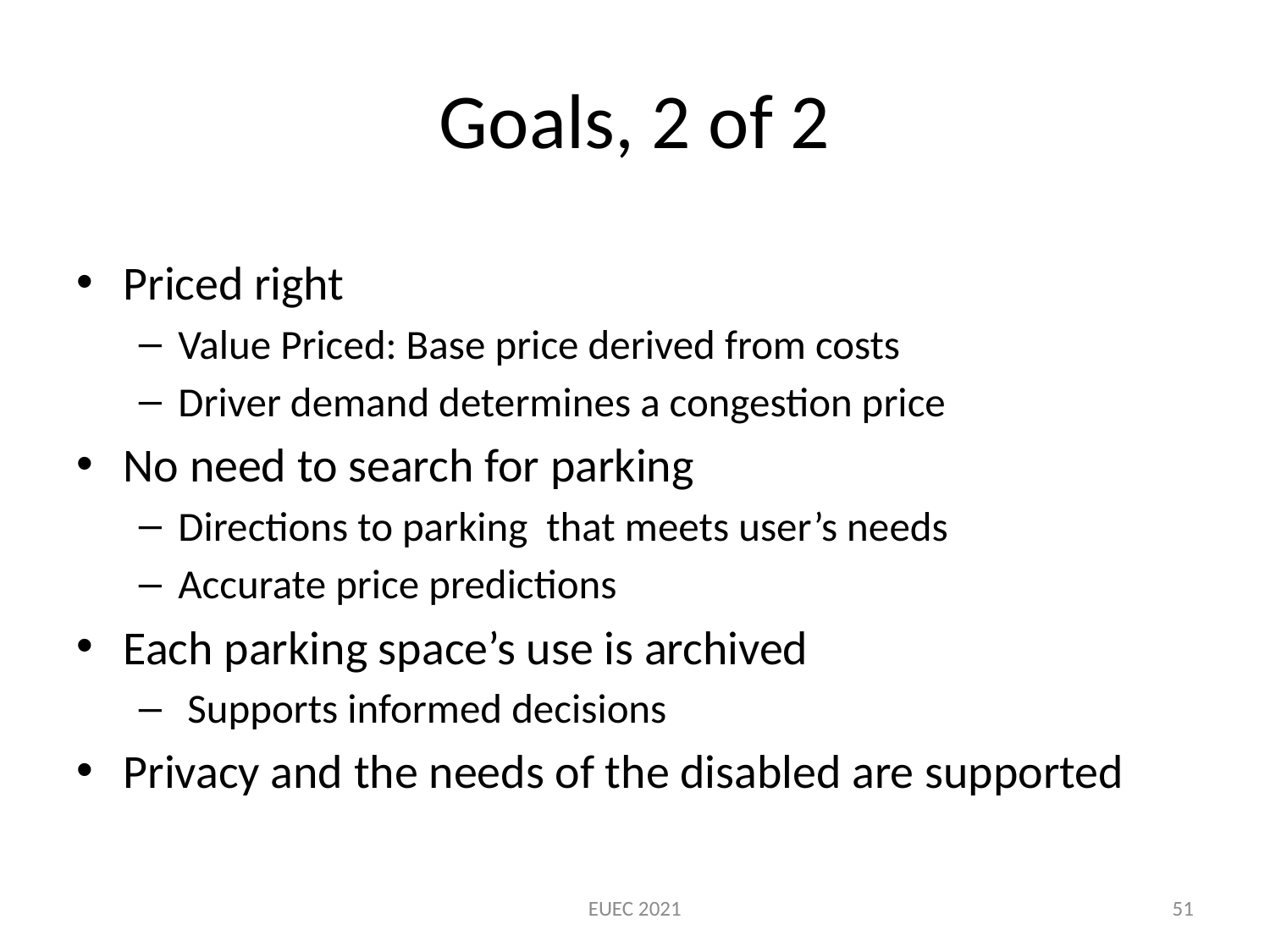

# Goals, 2 of 2

Priced right
Value Priced: Base price derived from costs
Driver demand determines a congestion price
No need to search for parking
Directions to parking  that meets user’s needs
Accurate price predictions
Each parking space’s use is archived
 Supports informed decisions
Privacy and the needs of the disabled are supported

EUEC 2021
51